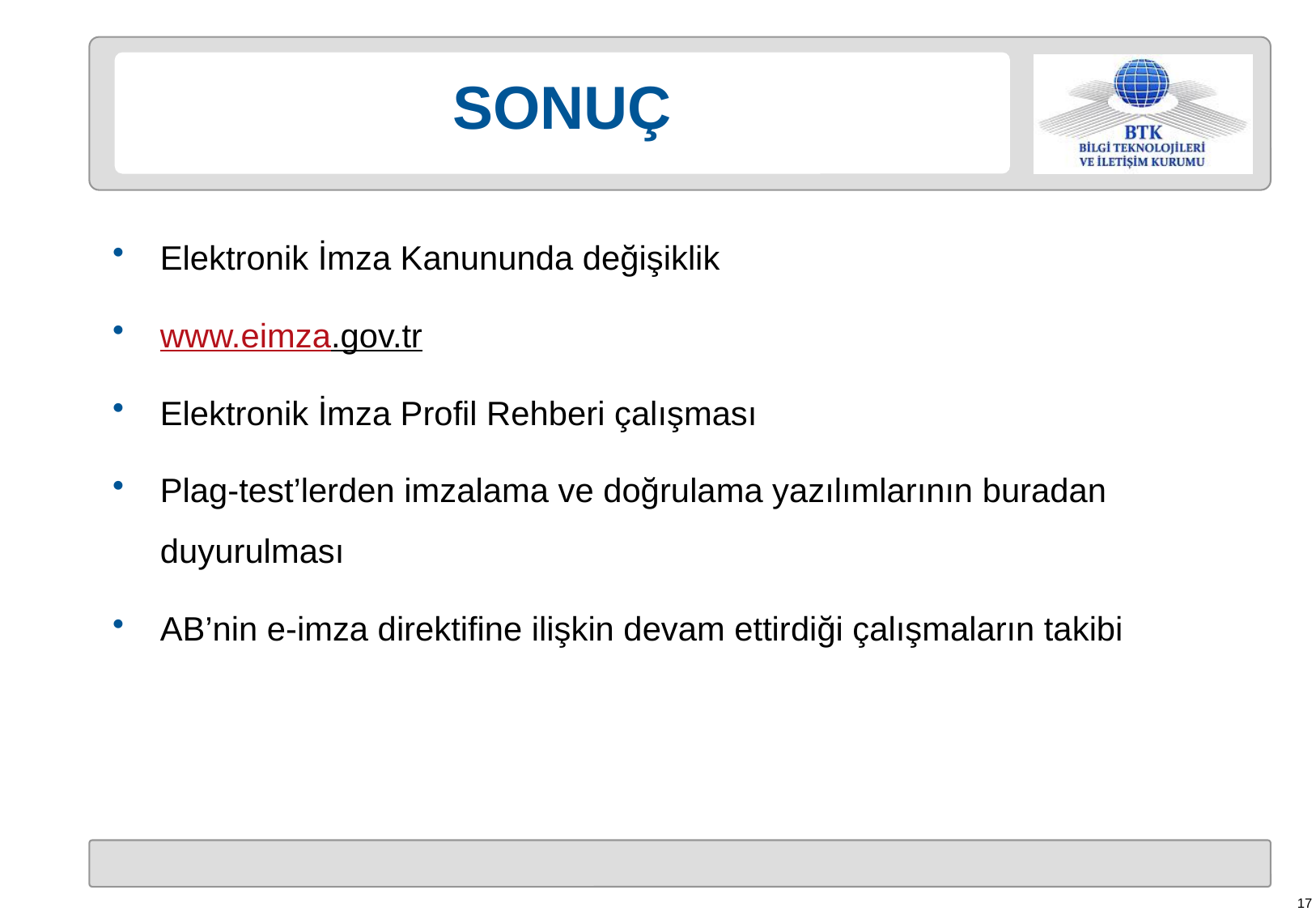

# SONUÇ
Elektronik İmza Kanununda değişiklik
www.eimza.gov.tr
Elektronik İmza Profil Rehberi çalışması
Plag-test’lerden imzalama ve doğrulama yazılımlarının buradan duyurulması
AB’nin e-imza direktifine ilişkin devam ettirdiği çalışmaların takibi